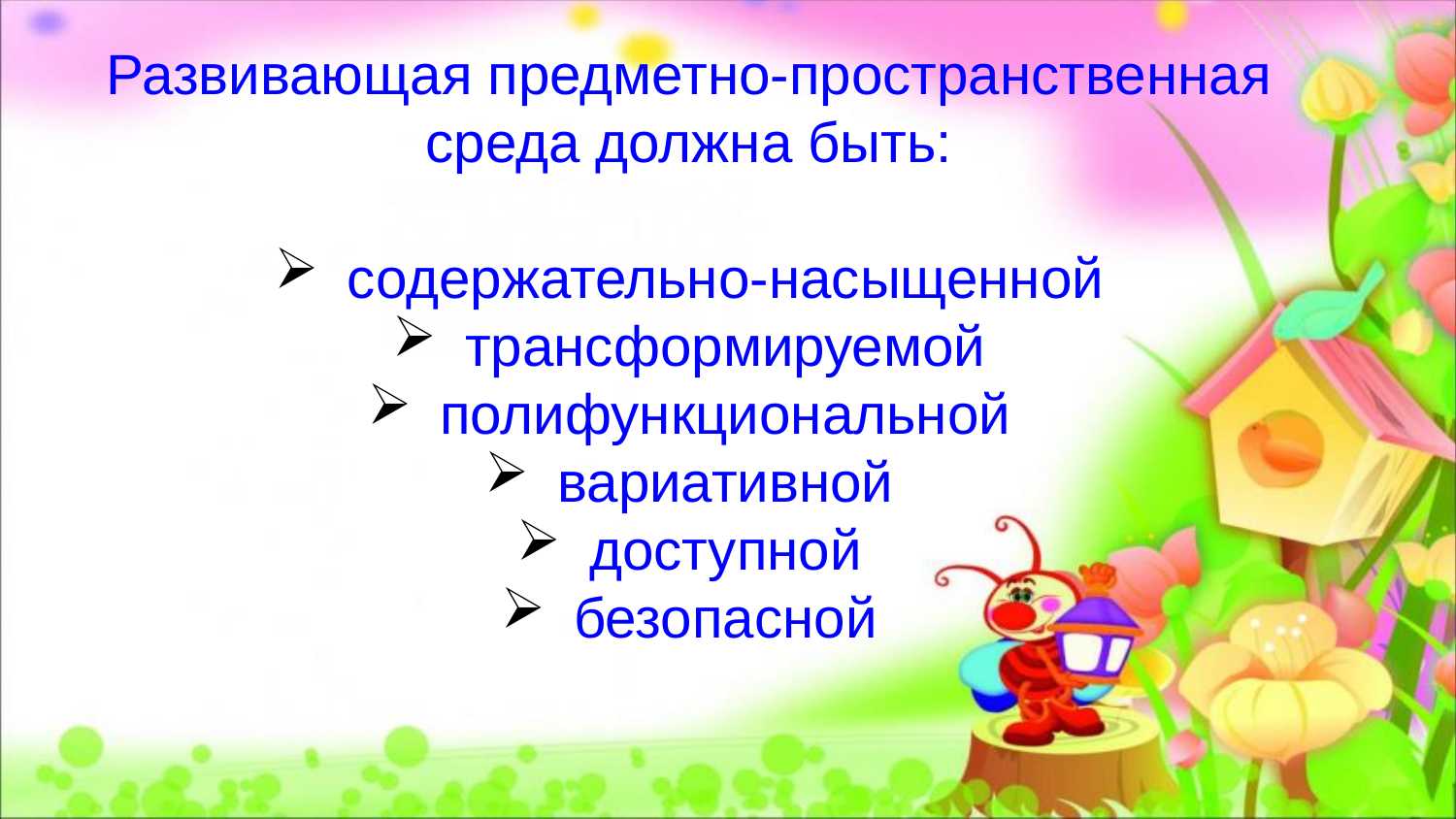

Развивающая предметно-пространственная среда должна быть:

содержательно-насыщенной
трансформируемой
полифункциональной
вариативной
доступной
безопасной